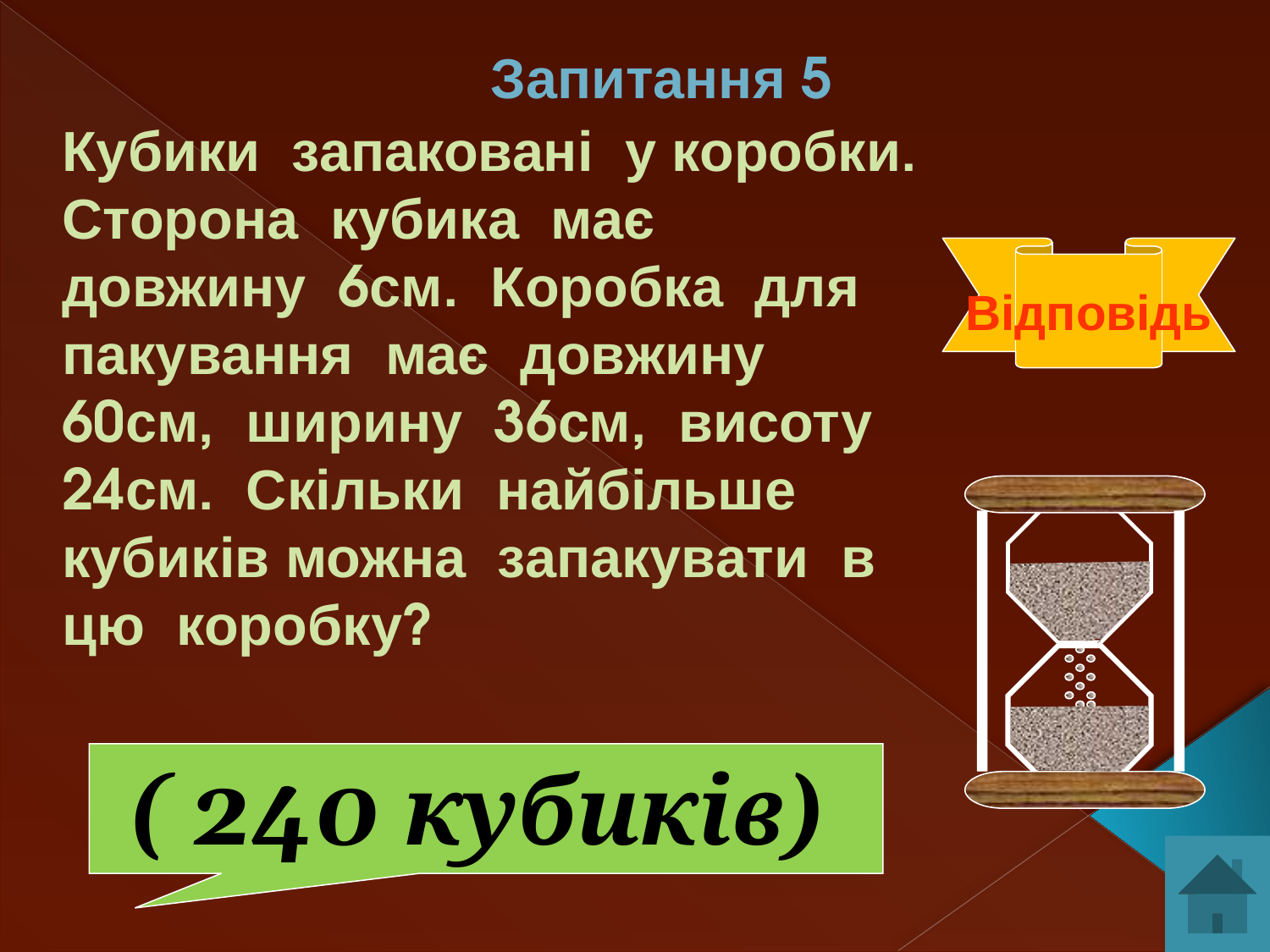

Запитання 5
Кубики  запаковані  у коробки. Сторона  кубика  має  довжину  6см.  Коробка  для  пакування  має  довжину  60см,  ширину  36см,  висоту  24см.  Скільки  найбільше  кубиків можна  запакувати  в  цю  коробку?

Відповідь

 ( 240 кубиків)